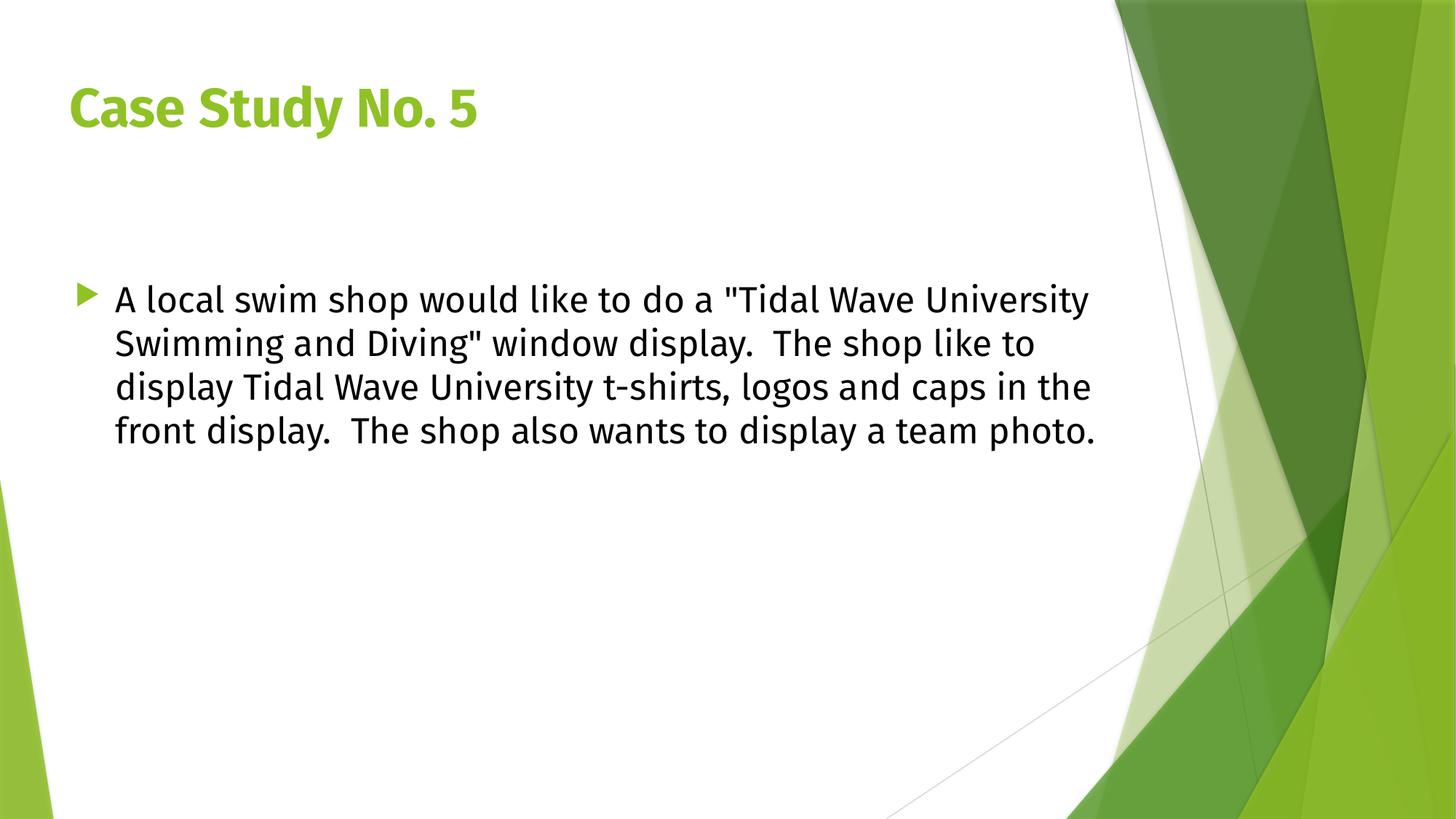

# Case Study No. 5
A local swim shop would like to do a "Tidal Wave University Swimming and Diving" window display.  The shop like to  display Tidal Wave University t-shirts, logos and caps in the front display.  The shop also wants to display a team photo.